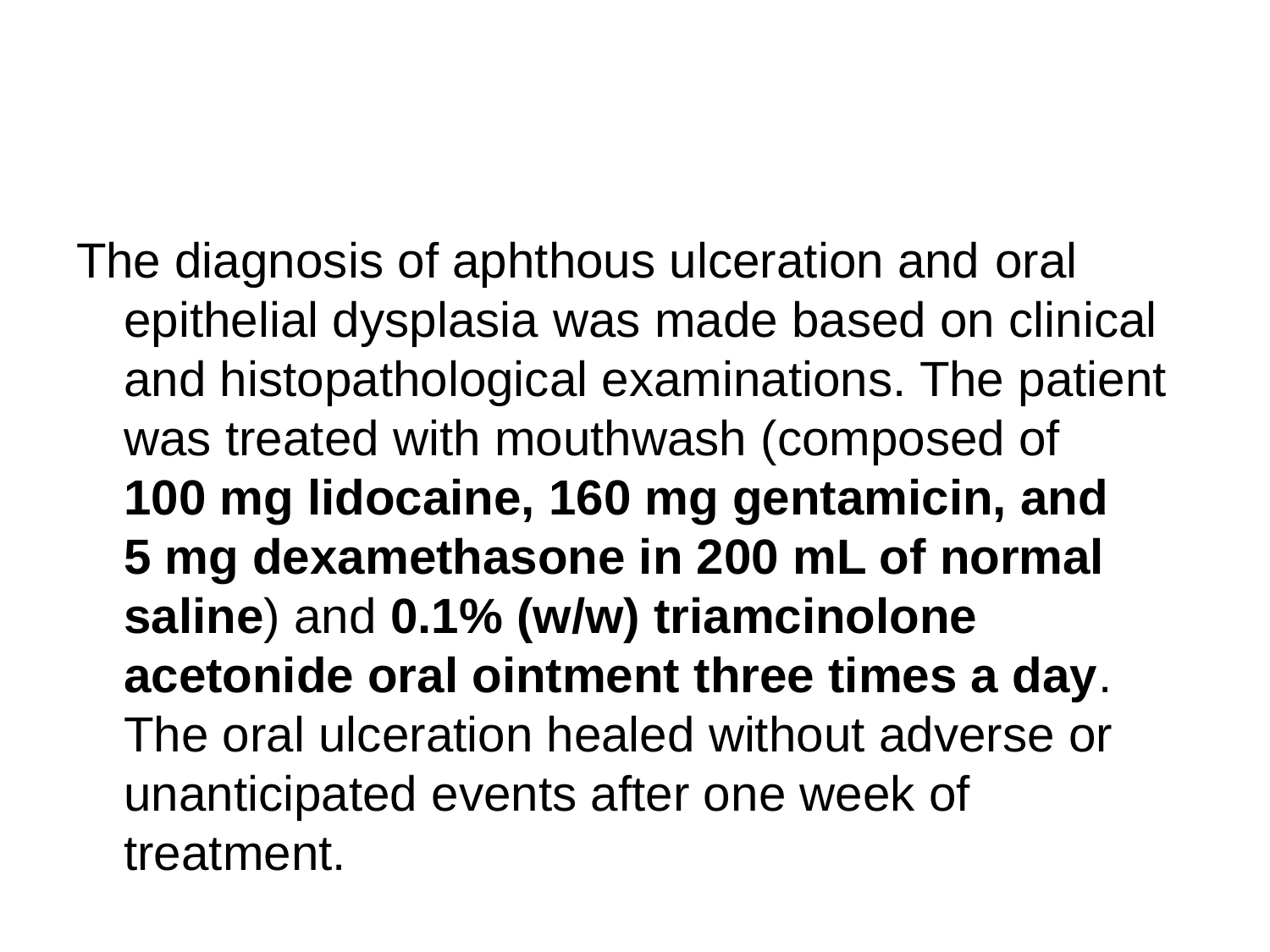

#
The diagnosis of aphthous ulceration and oral epithelial dysplasia was made based on clinical and histopathological examinations. The patient was treated with mouthwash (composed of 100 mg lidocaine, 160 mg gentamicin, and 5 mg dexamethasone in 200 mL of normal saline) and 0.1% (w/w) triamcinolone acetonide oral ointment three times a day. The oral ulceration healed without adverse or unanticipated events after one week of treatment.